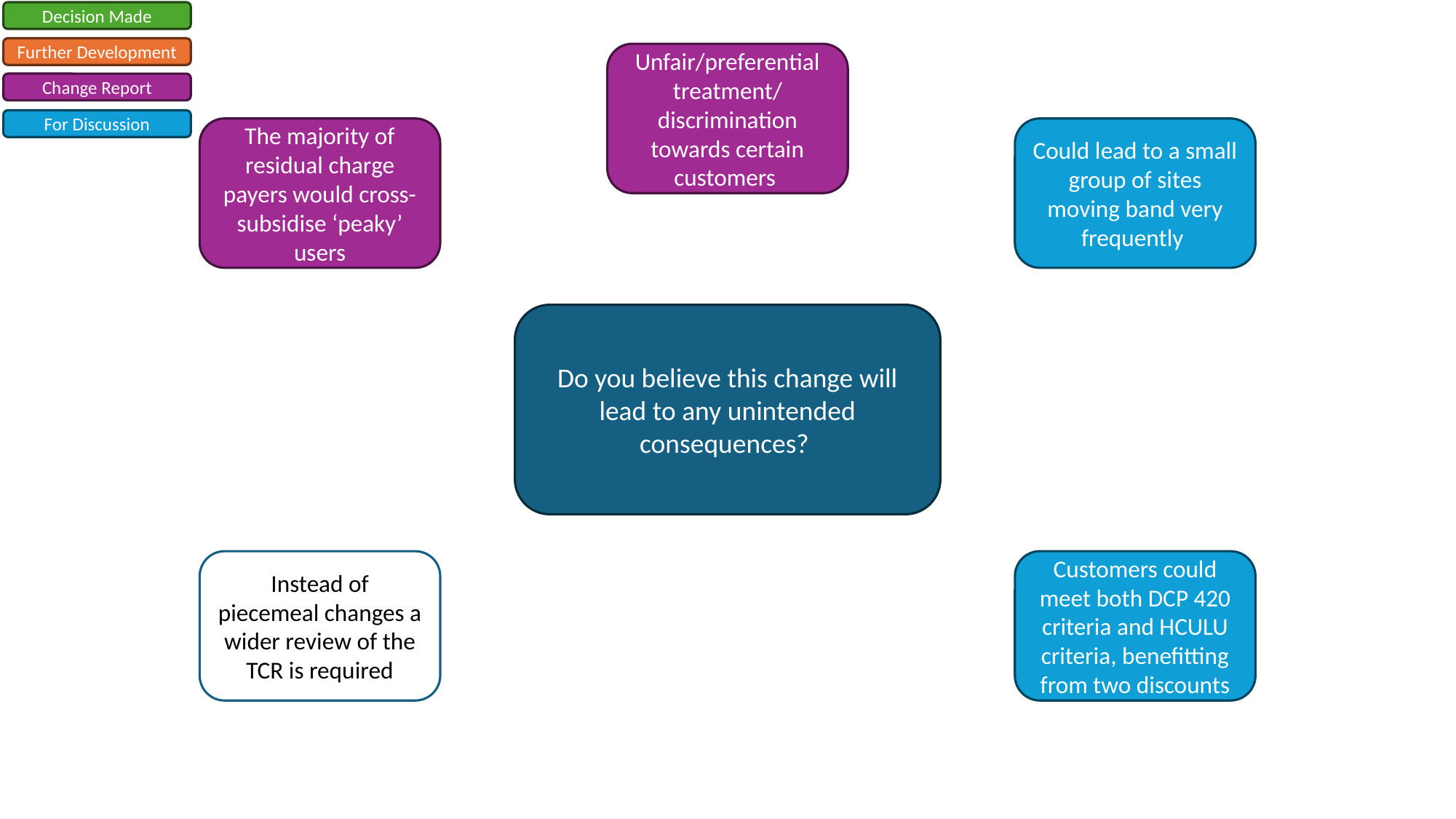

Decision Made
Further Development
Unfair/preferential treatment/ discrimination towards certain customers
Change Report
For Discussion
The majority of residual charge payers would cross-subsidise ‘peaky’ users
Could lead to a small group of sites moving band very frequently
Do you believe this change will lead to any unintended consequences?
Instead of piecemeal changes a wider review of the TCR is required
Customers could meet both DCP 420 criteria and HCULU criteria, benefitting from two discounts